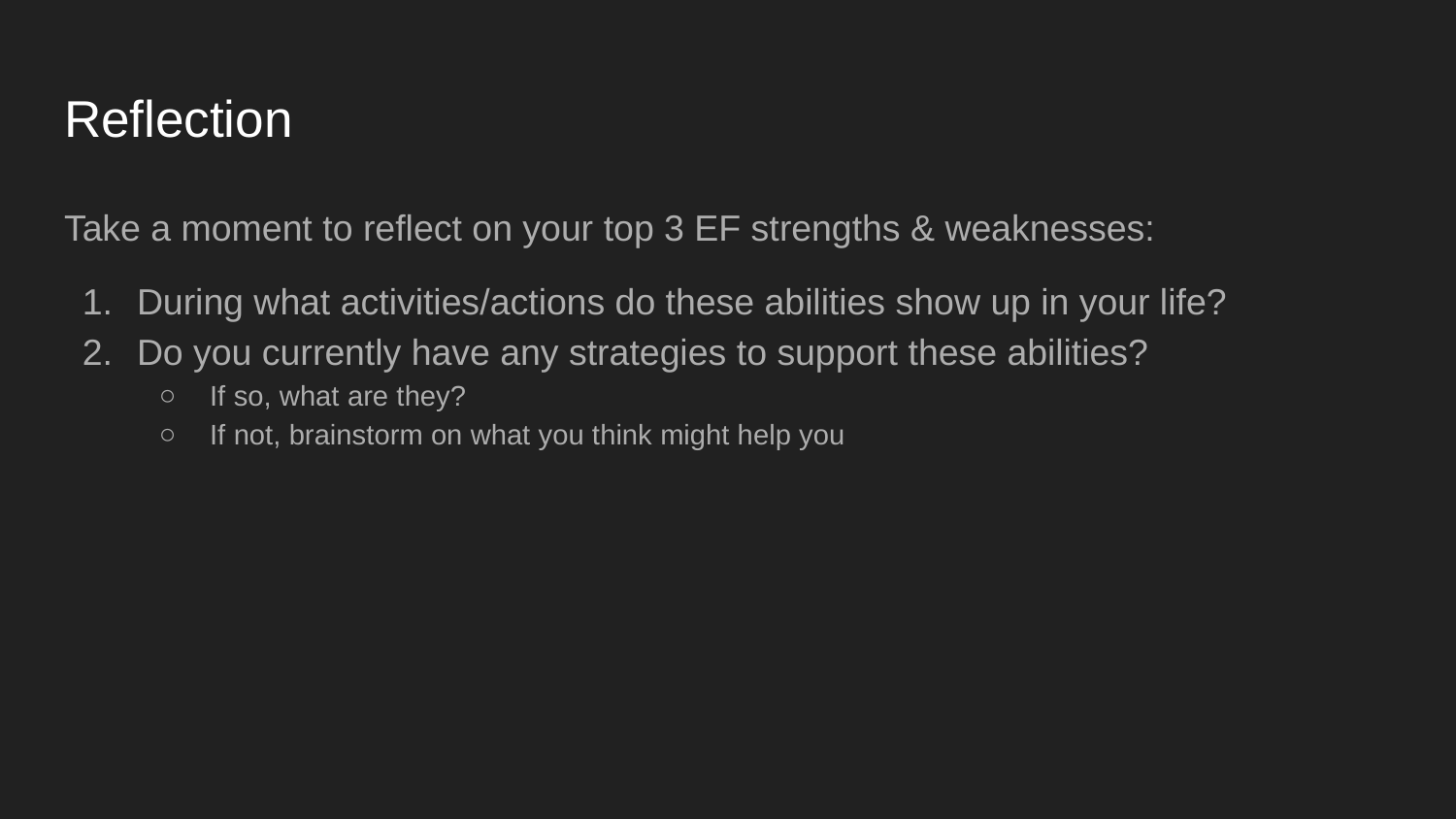

# Reflection
Take a moment to reflect on your top 3 EF strengths & weaknesses:
During what activities/actions do these abilities show up in your life?
Do you currently have any strategies to support these abilities?
If so, what are they?
If not, brainstorm on what you think might help you